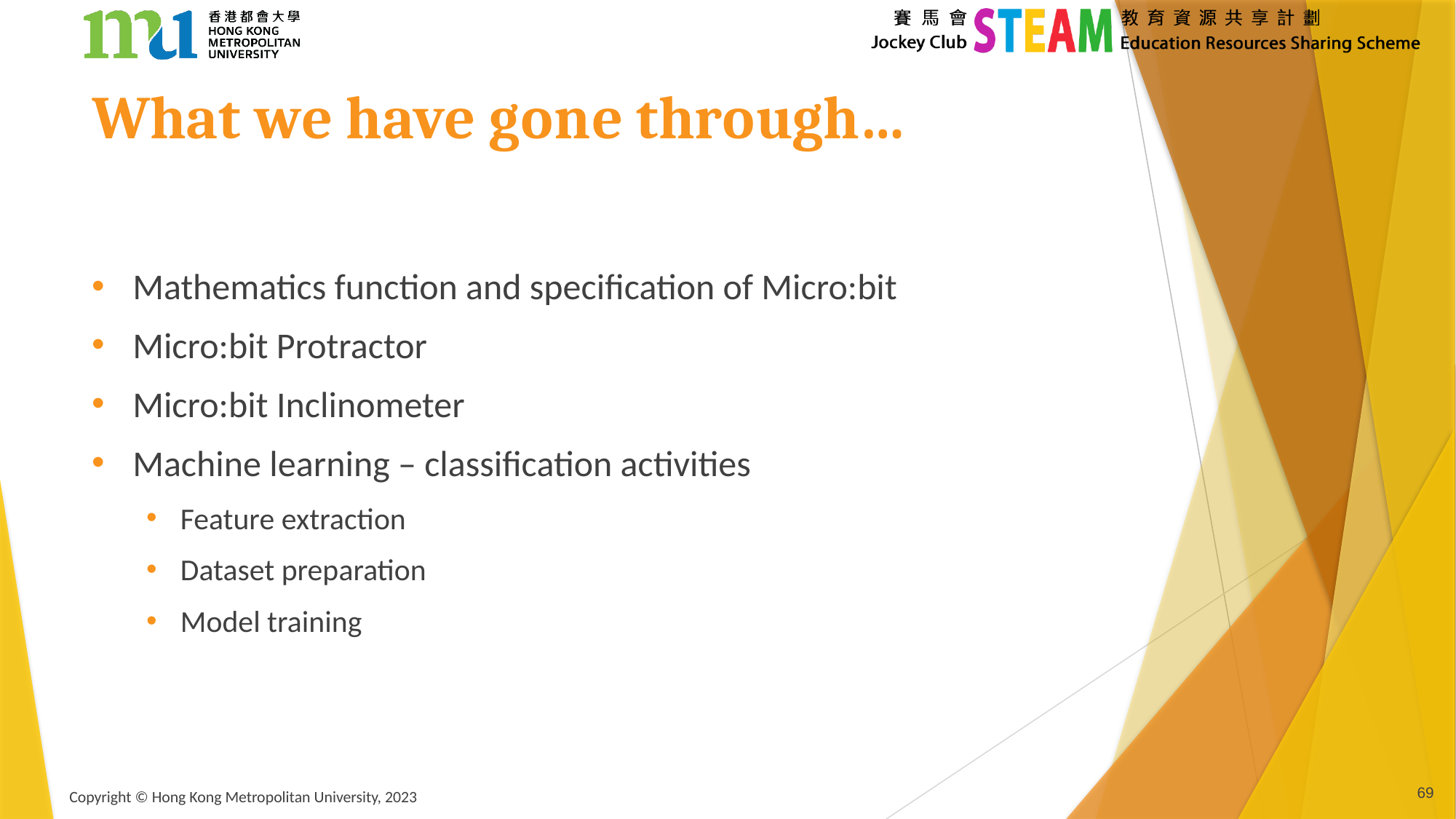

# What we have gone through…
Mathematics function and specification of Micro:bit
Micro:bit Protractor
Micro:bit Inclinometer
Machine learning – classification activities
Feature extraction
Dataset preparation
Model training
69